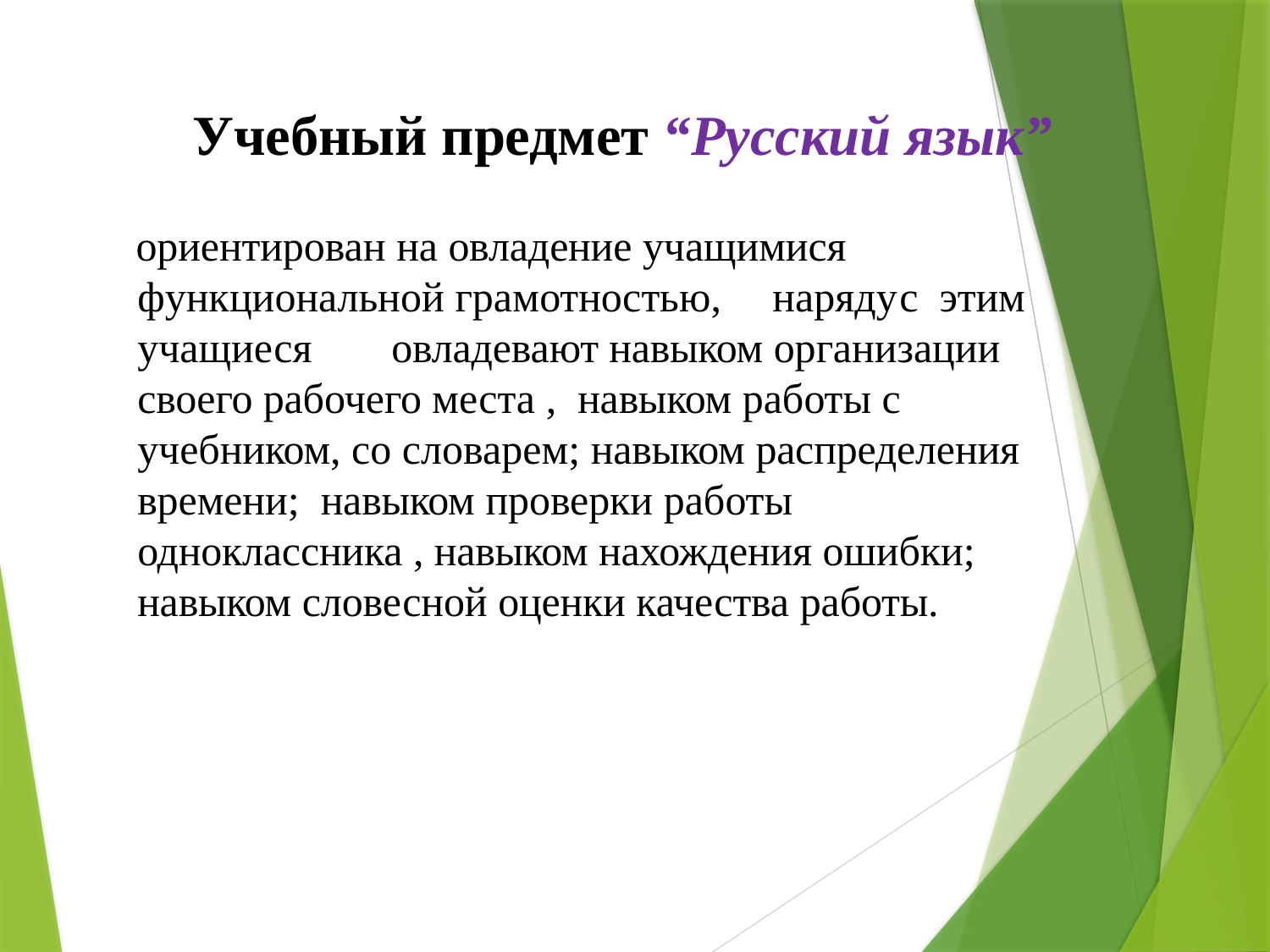

Учебный предмет “Русский язык”

ориентирован на овладение учащимися функциональной грамотностью,	наряду	с  этим учащиеся	овладевают навыком организации своего рабочего места ,  навыком работы с учебником, со словарем; навыком распределения времени;  навыком проверки работы одноклассника , навыком нахождения ошибки; навыком словесной оценки качества работы.